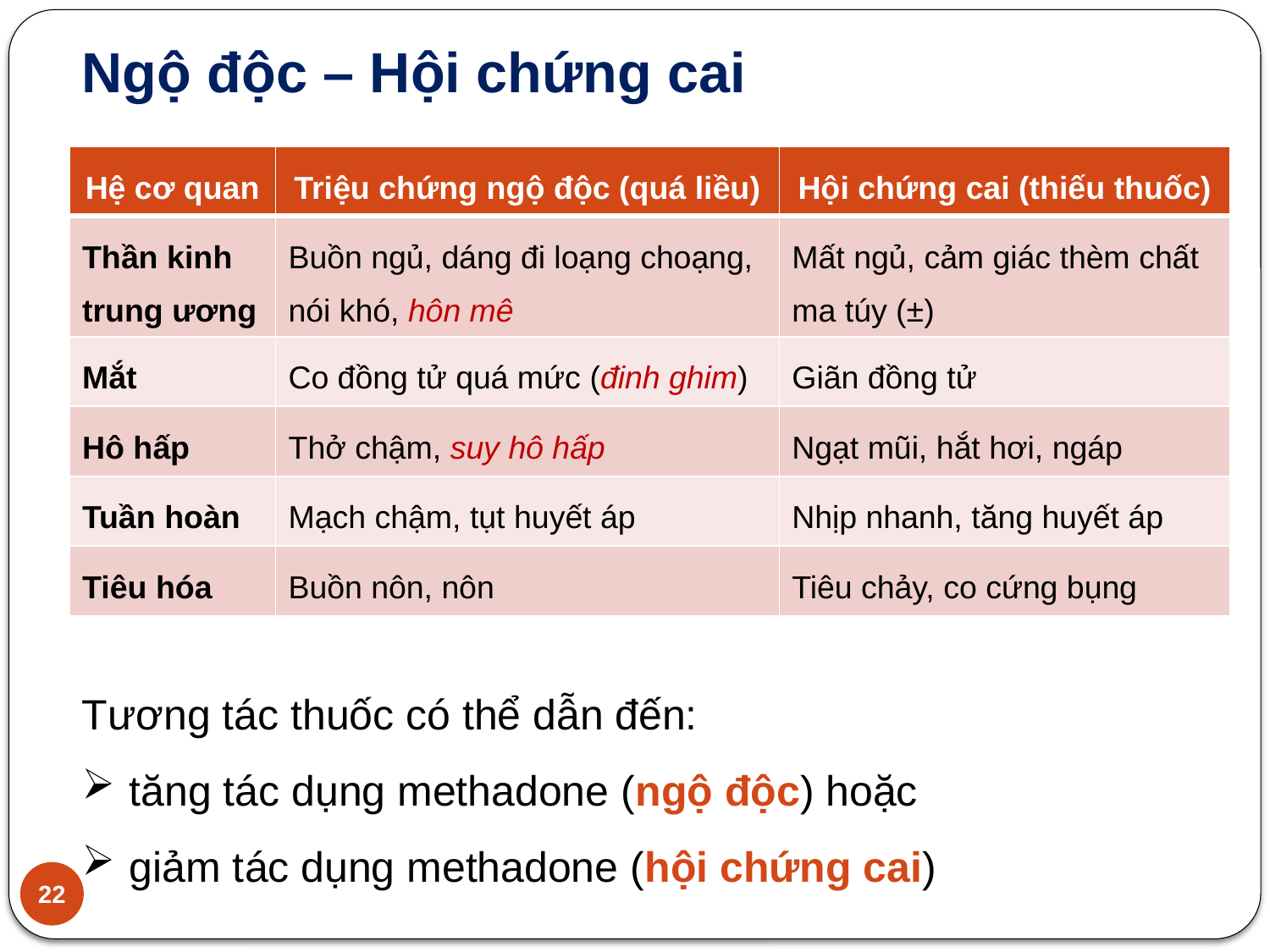

Ngộ độc – Hội chứng cai
| Hệ cơ quan | Triệu chứng ngộ độc (quá liều) | Hội chứng cai (thiếu thuốc) |
| --- | --- | --- |
| Thần kinh trung ương | Buồn ngủ, dáng đi loạng choạng, nói khó, hôn mê | Mất ngủ, cảm giác thèm chất ma túy (±) |
| Mắt | Co đồng tử quá mức (đinh ghim) | Giãn đồng tử |
| Hô hấp | Thở chậm, suy hô hấp | Ngạt mũi, hắt hơi, ngáp |
| Tuần hoàn | Mạch chậm, tụt huyết áp | Nhịp nhanh, tăng huyết áp |
| Tiêu hóa | Buồn nôn, nôn | Tiêu chảy, co cứng bụng |
Tương tác thuốc có thể dẫn đến:
tăng tác dụng methadone (ngộ độc) hoặc
giảm tác dụng methadone (hội chứng cai)
22